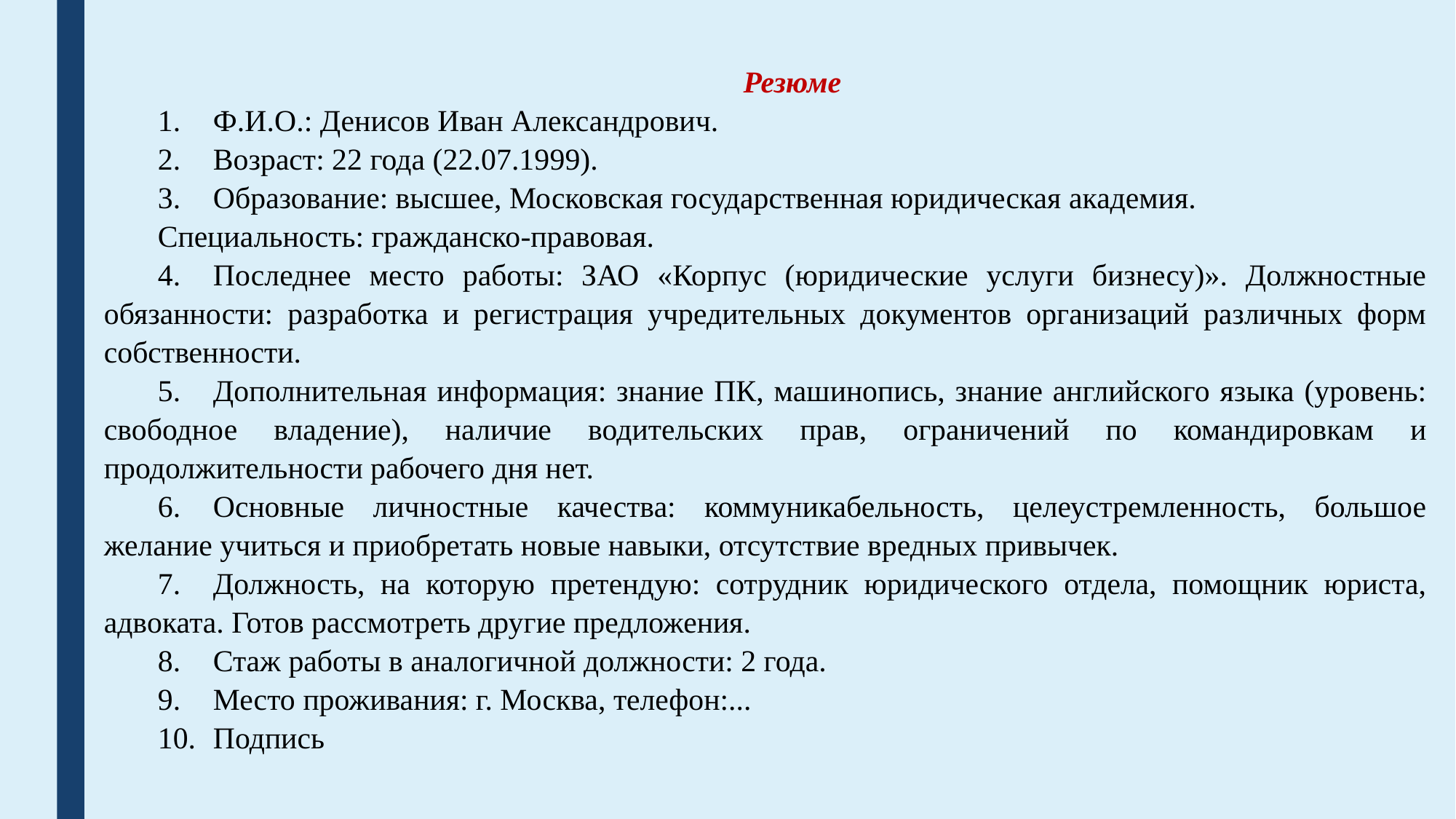

Резюме
1.	Ф.И.О.: Денисов Иван Александрович.
2.	Возраст: 22 года (22.07.1999).
3.	Образование: высшее, Московская государственная юридическая академия.
Специальность: гражданско-правовая.
4.	Последнее место работы: ЗАО «Корпус (юридические услуги бизнесу)». Должностные обязанности: разработка и регистрация учредительных документов организаций различных форм собственности.
5.	Дополнительная информация: знание ПК, машинопись, знание английского языка (уровень: свободное владение), наличие водительских прав, ограничений по командировкам и продолжительности рабочего дня нет.
6.	Основные личностные качества: коммуникабельность, целеустремленность, большое желание учиться и приобретать новые навыки, отсутствие вредных привычек.
7.	Должность, на которую претендую: сотрудник юридического отдела, помощник юриста, адвоката. Готов рассмотреть другие предложения.
8.	Стаж работы в аналогичной должности: 2 года.
9.	Место проживания: г. Москва, телефон:...
10.	Подпись